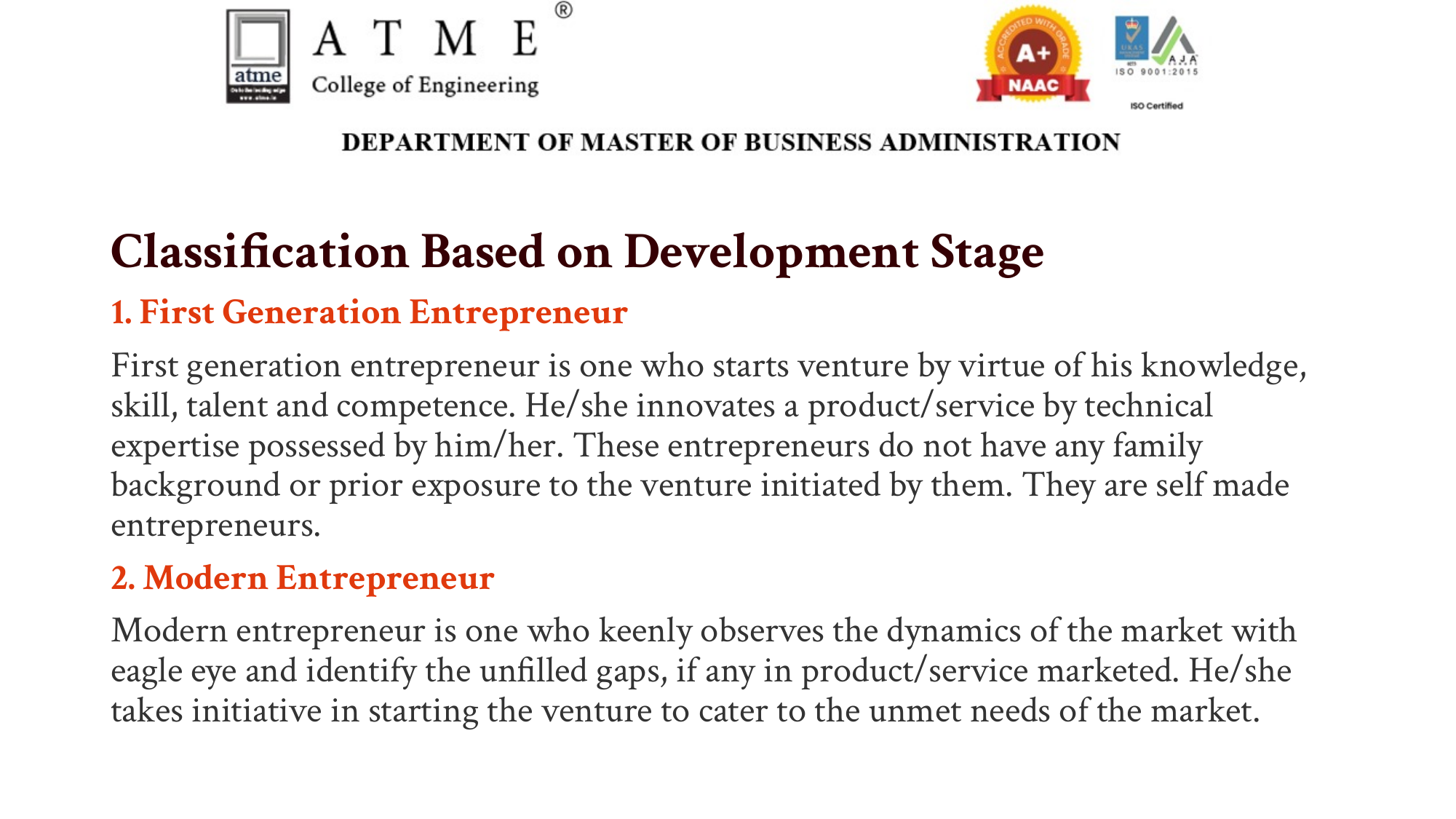

Classification Based on Development Stage
1. First Generation Entrepreneur
First generation entrepreneur is one who starts venture by virtue of his knowledge, skill, talent and competence. He/she innovates a product/service by technical expertise possessed by him/her. These entrepreneurs do not have any family background or prior exposure to the venture initiated by them. They are self made entrepreneurs.
2. Modern Entrepreneur
Modern entrepreneur is one who keenly observes the dynamics of the market with eagle eye and identify the unfilled gaps, if any in product/service marketed. He/she takes initiative in starting the venture to cater to the unmet needs of the market.